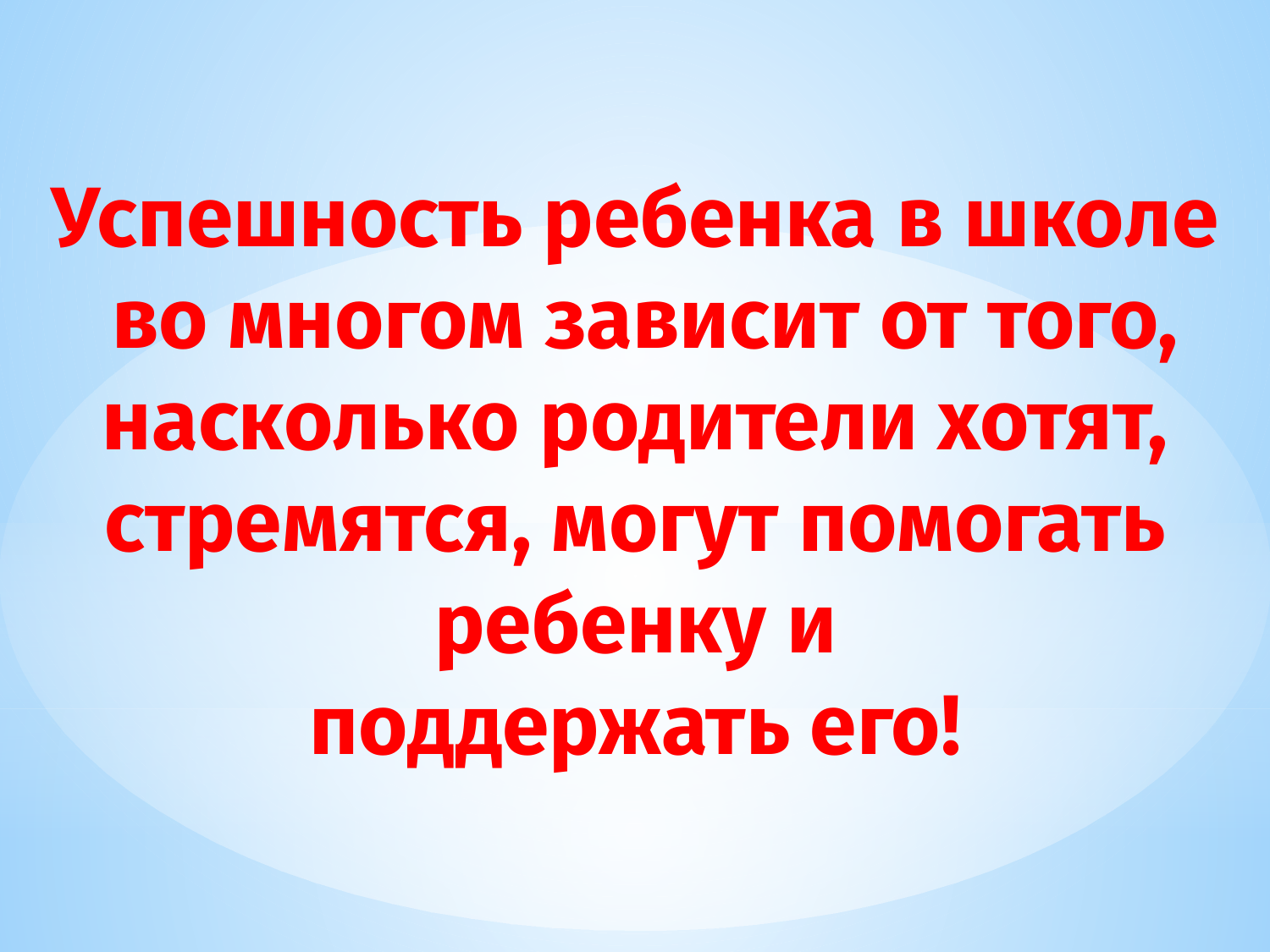

Успешность ребенка в школе
 во многом зависит от того,
насколько родители хотят,
стремятся, могут помогать ребенку и
поддержать его!